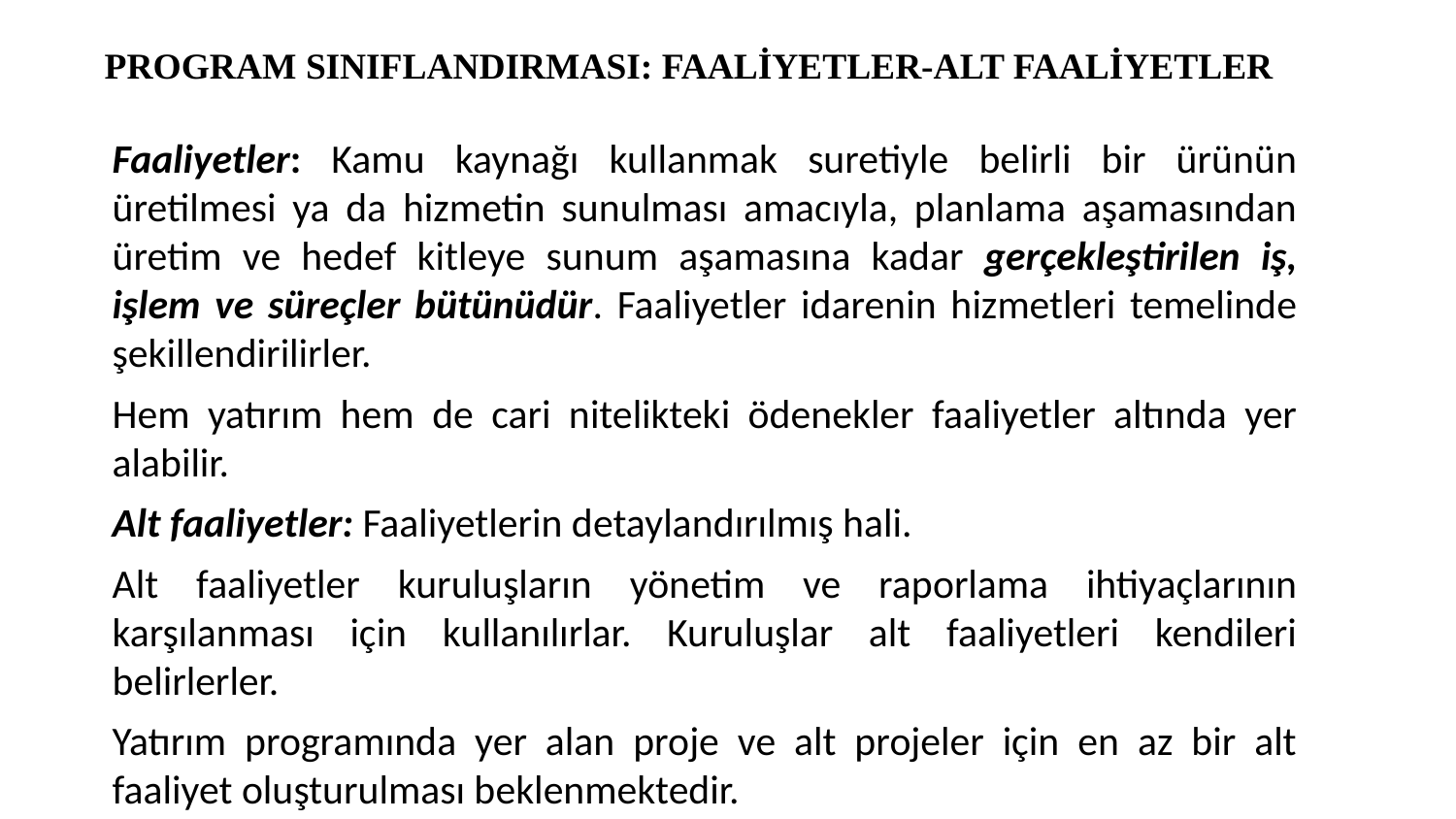

PROGRAM SINIFLANDIRMASI: FAALİYETLER-ALT FAALİYETLER
Faaliyetler: Kamu kaynağı kullanmak suretiyle belirli bir ürünün üretilmesi ya da hizmetin sunulması amacıyla, planlama aşamasından üretim ve hedef kitleye sunum aşamasına kadar gerçekleştirilen iş, işlem ve süreçler bütünüdür. Faaliyetler idarenin hizmetleri temelinde şekillendirilirler.
Hem yatırım hem de cari nitelikteki ödenekler faaliyetler altında yer alabilir.
Alt faaliyetler: Faaliyetlerin detaylandırılmış hali.
Alt faaliyetler kuruluşların yönetim ve raporlama ihtiyaçlarının karşılanması için kullanılırlar. Kuruluşlar alt faaliyetleri kendileri belirlerler.
Yatırım programında yer alan proje ve alt projeler için en az bir alt faaliyet oluşturulması beklenmektedir.